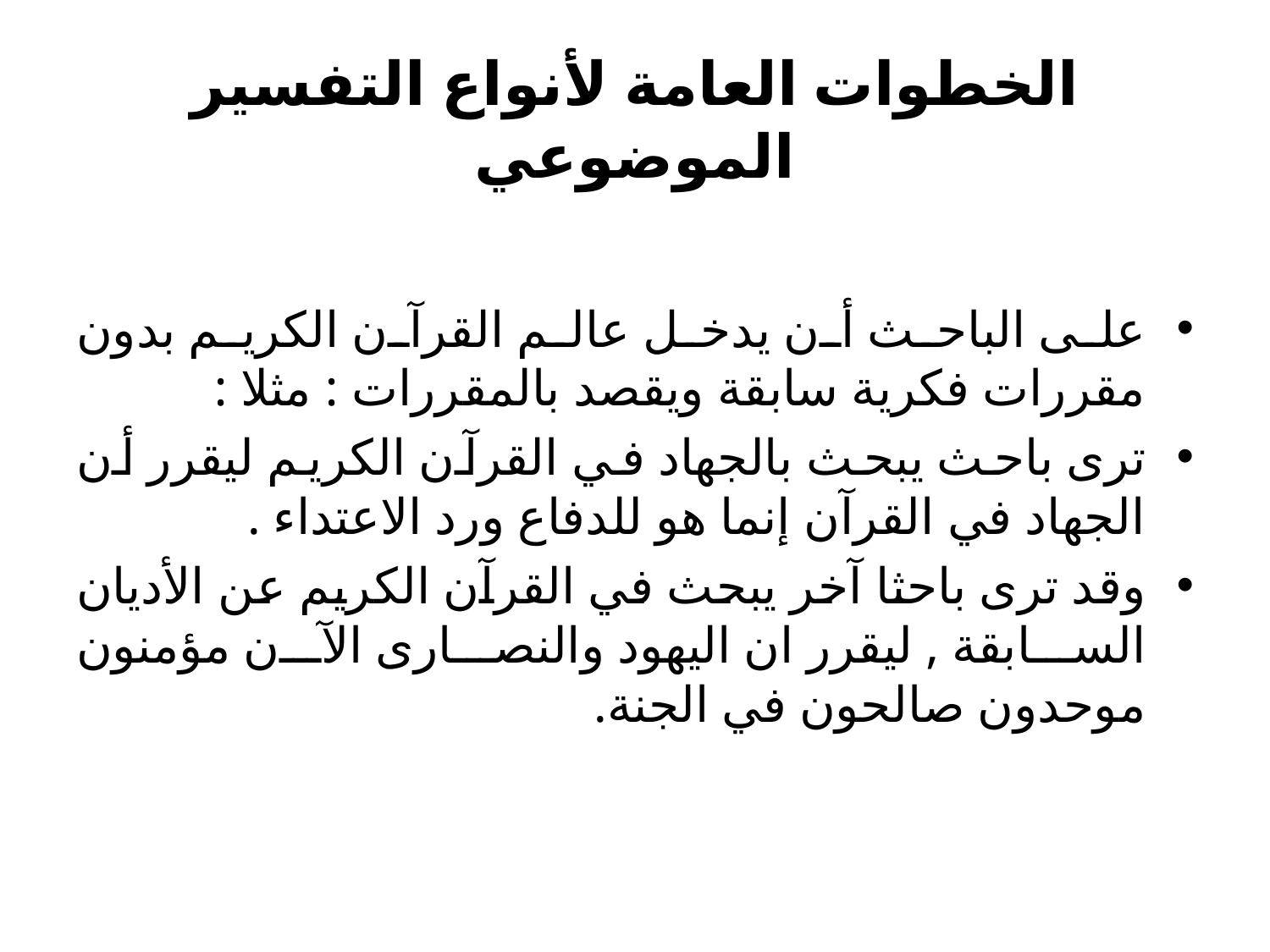

# الخطوات العامة لأنواع التفسير الموضوعي

على الباحث أن يدخل عالم القرآن الكريم بدون مقررات فكرية سابقة ويقصد بالمقررات : مثلا :
ترى باحث يبحث بالجهاد في القرآن الكريم ليقرر أن الجهاد في القرآن إنما هو للدفاع ورد الاعتداء .
وقد ترى باحثا آخر يبحث في القرآن الكريم عن الأديان السابقة , ليقرر ان اليهود والنصارى الآن مؤمنون موحدون صالحون في الجنة.